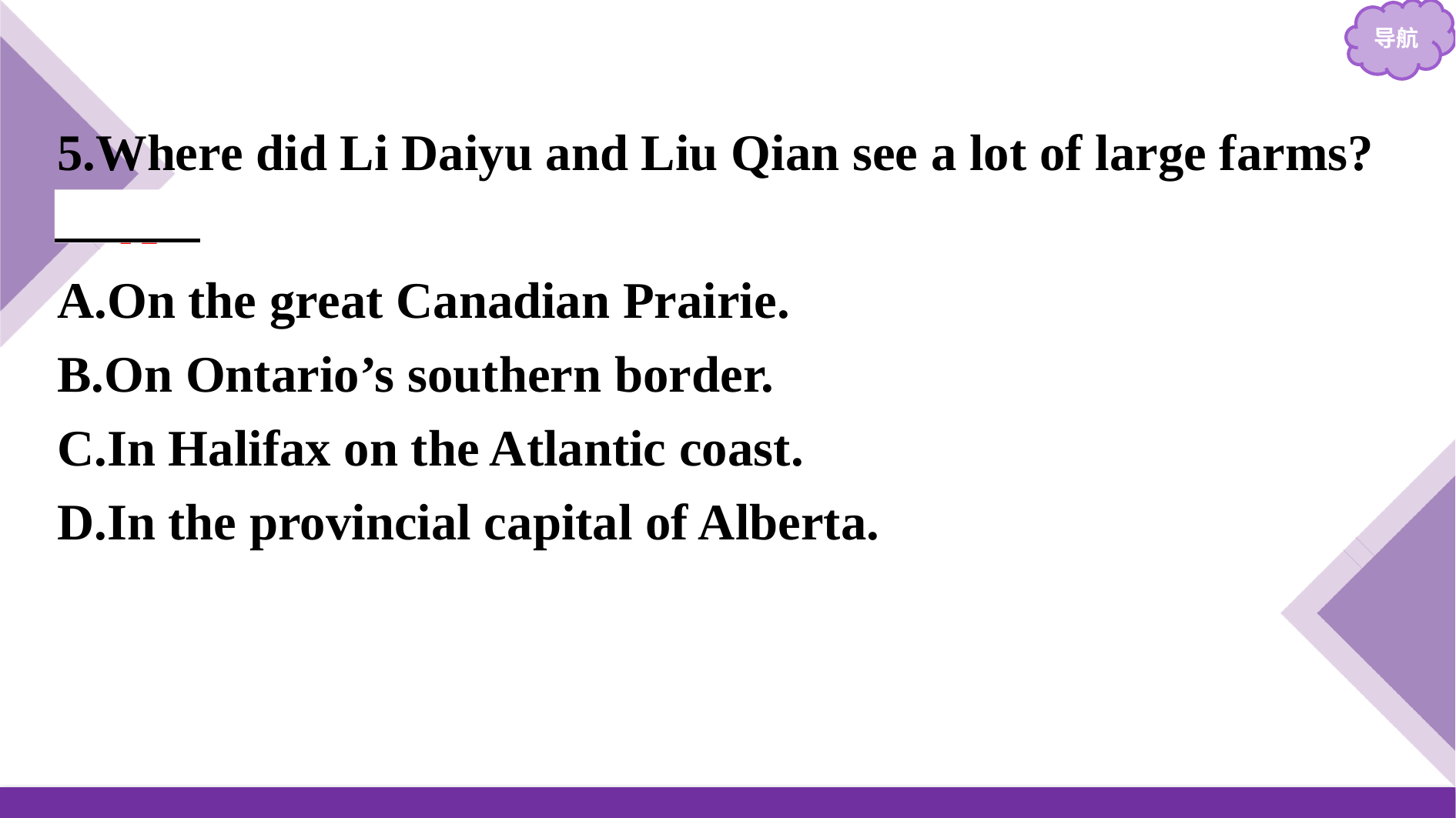

5.Where did Li Daiyu and Liu Qian see a lot of large farms?
　A
A.On the great Canadian Prairie.
B.On Ontario’s southern border.
C.In Halifax on the Atlantic coast.
D.In the provincial capital of Alberta.